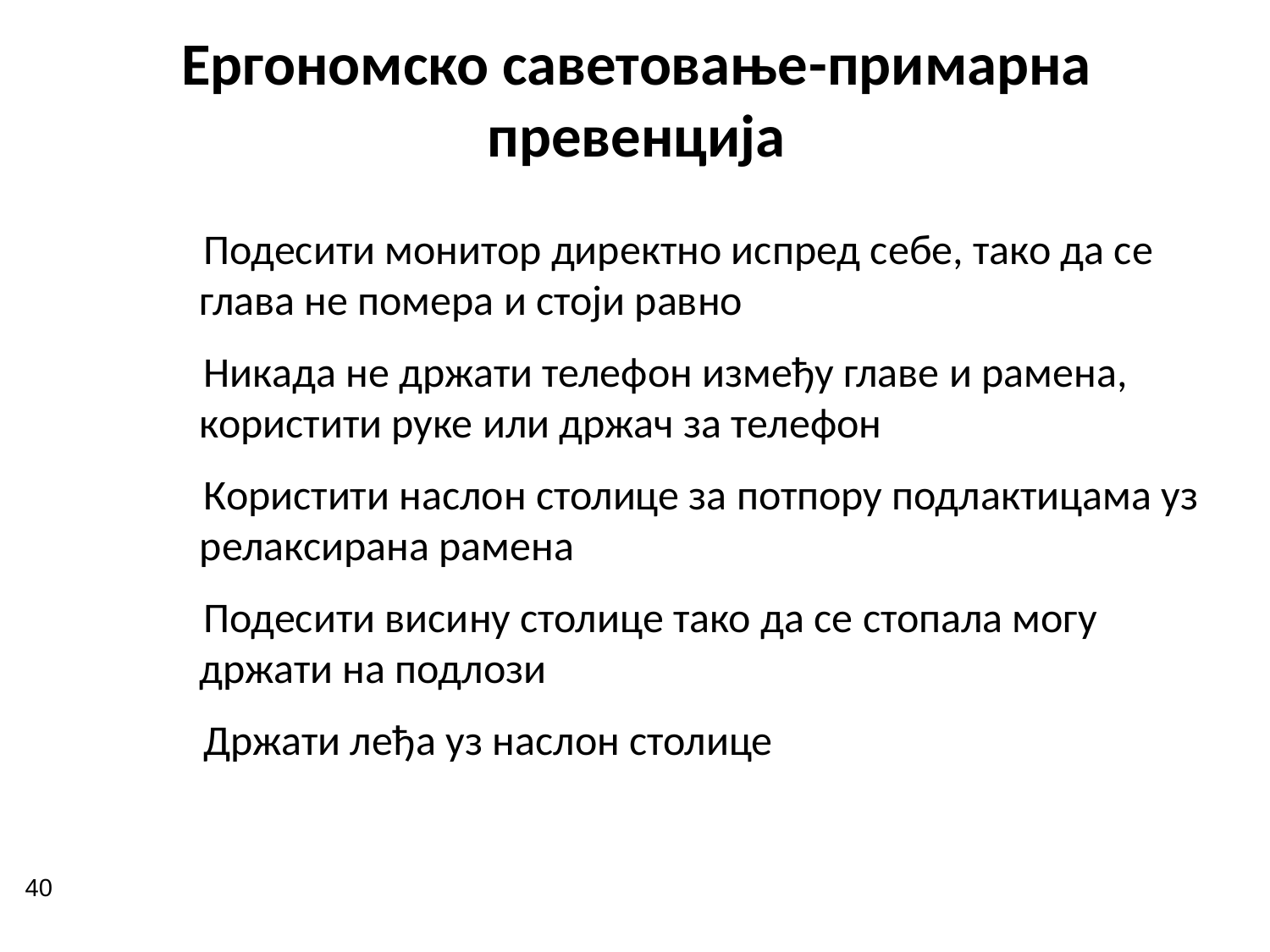

# Ергономско саветовање-примарна превенција
Подесити монитор директно испред себе, тако да се глава не помера и стоји равно
Никада не држати телефон између главе и рамена, користити руке или држач за телефон
Користити наслон столице за потпору подлактицама уз релаксирана рамена
Подесити висину столице тако да се стопала могу држати на подлози
Држати леђа уз наслон столице
40